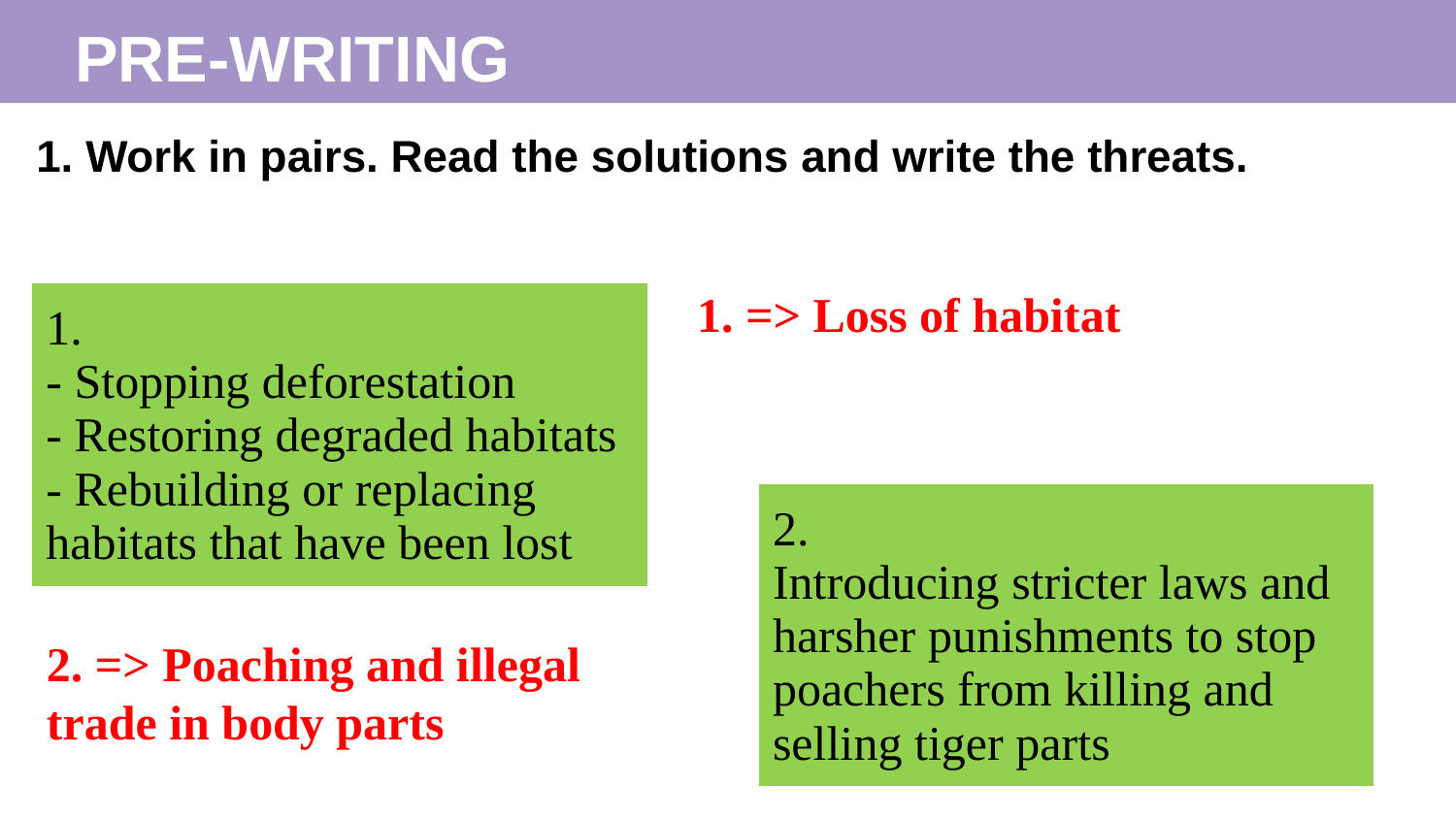

PRE-WRITING
1. Work in pairs. Read the solutions and write the threats.
1. => Loss of habitat
| 1. - Stopping deforestation - Restoring degraded habitats - Rebuilding or replacing habitats that have been lost |
| --- |
| 2. Introducing stricter laws and harsher punishments to stop poachers from killing and selling tiger parts |
| --- |
2. => Poaching and illegal trade in body parts